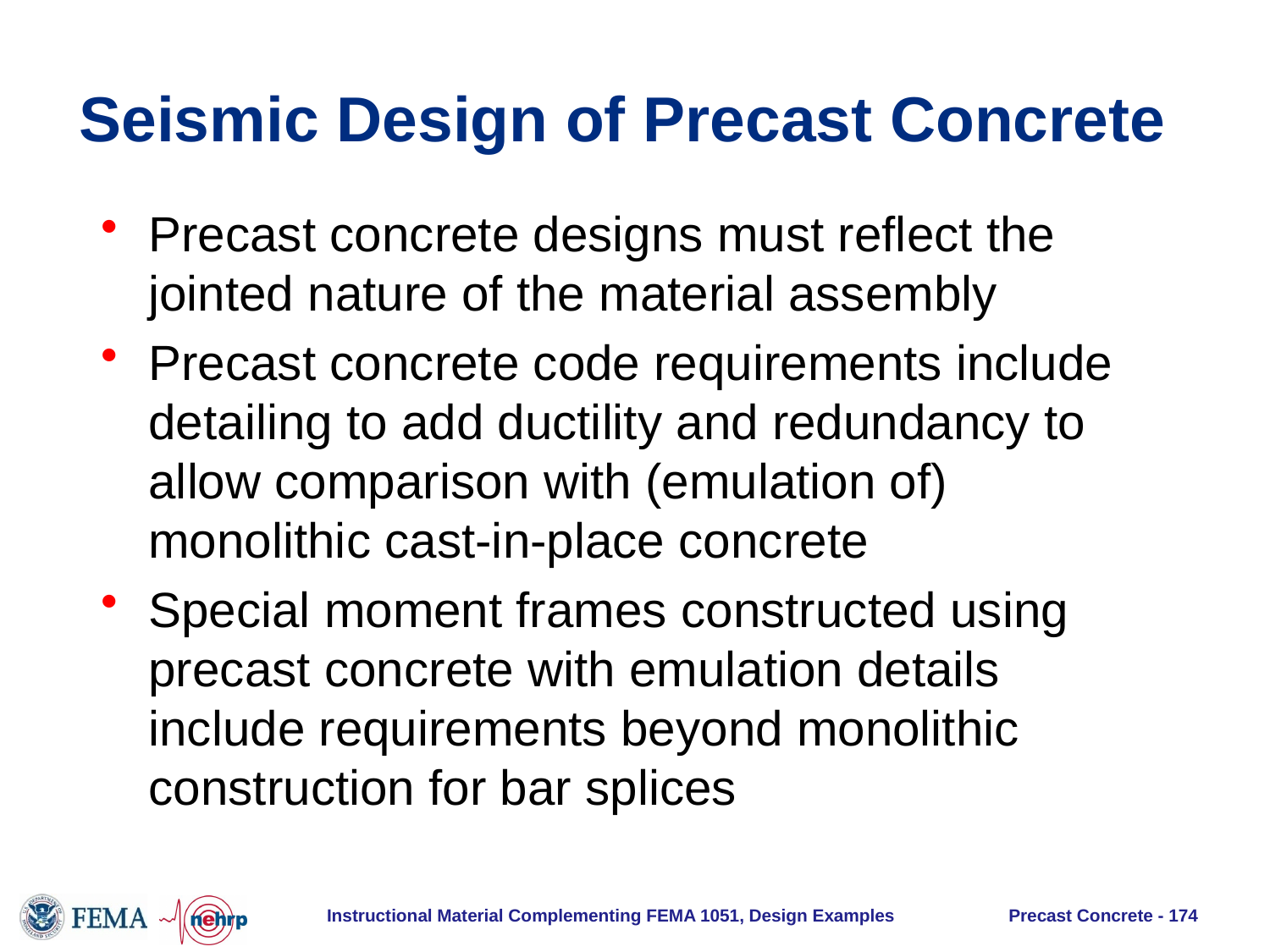

# Seismic Design of Precast Concrete
Precast concrete designs must reflect the jointed nature of the material assembly
Precast concrete code requirements include detailing to add ductility and redundancy to allow comparison with (emulation of) monolithic cast-in-place concrete
Special moment frames constructed using precast concrete with emulation details include requirements beyond monolithic construction for bar splices